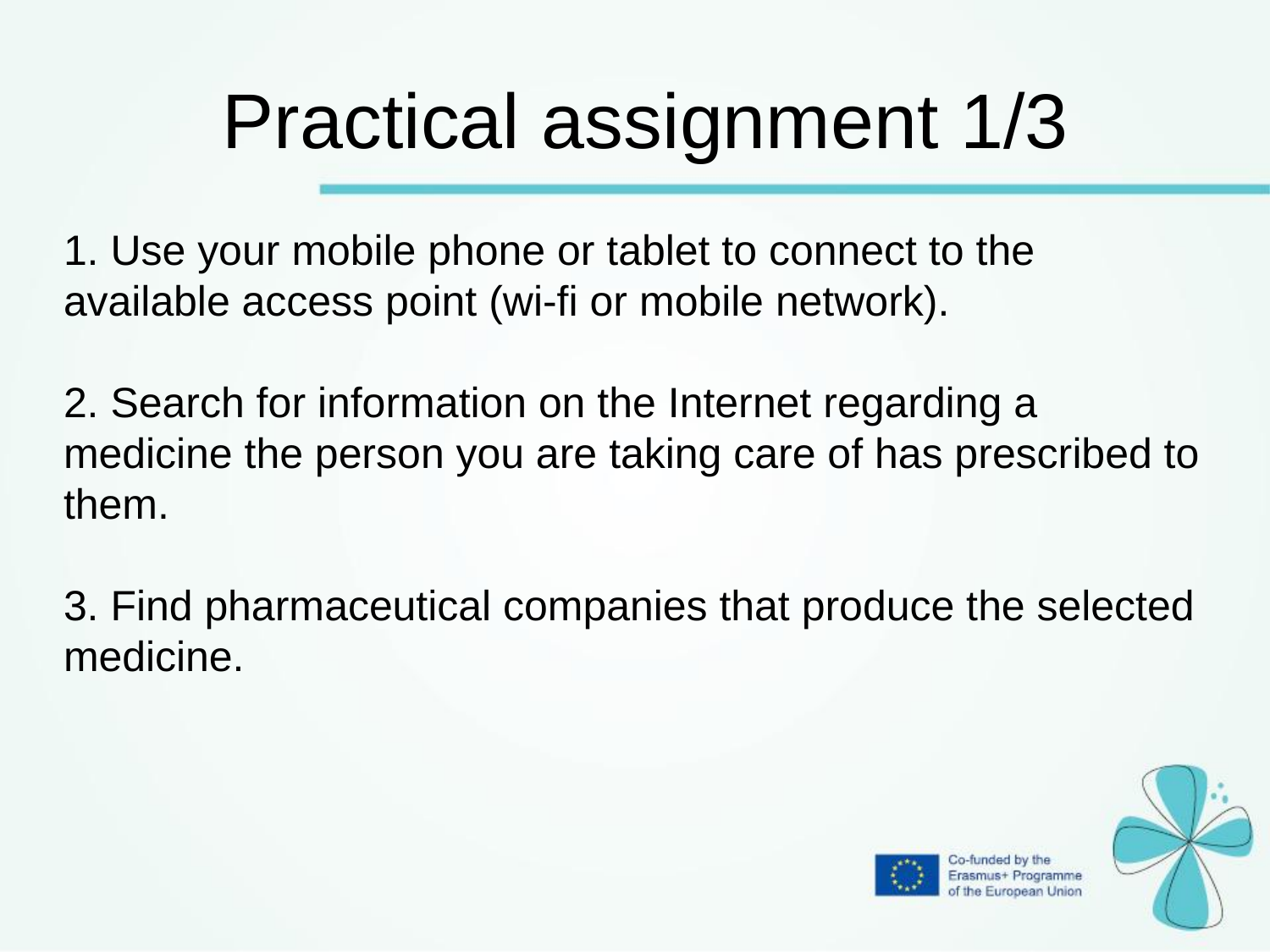

Practical assignment 1/3

1. Use your mobile phone or tablet to connect to the available access point (wi-fi or mobile network).

2. Search for information on the Internet regarding a medicine the person you are taking care of has prescribed to them.

3. Find pharmaceutical companies that produce the selected medicine.